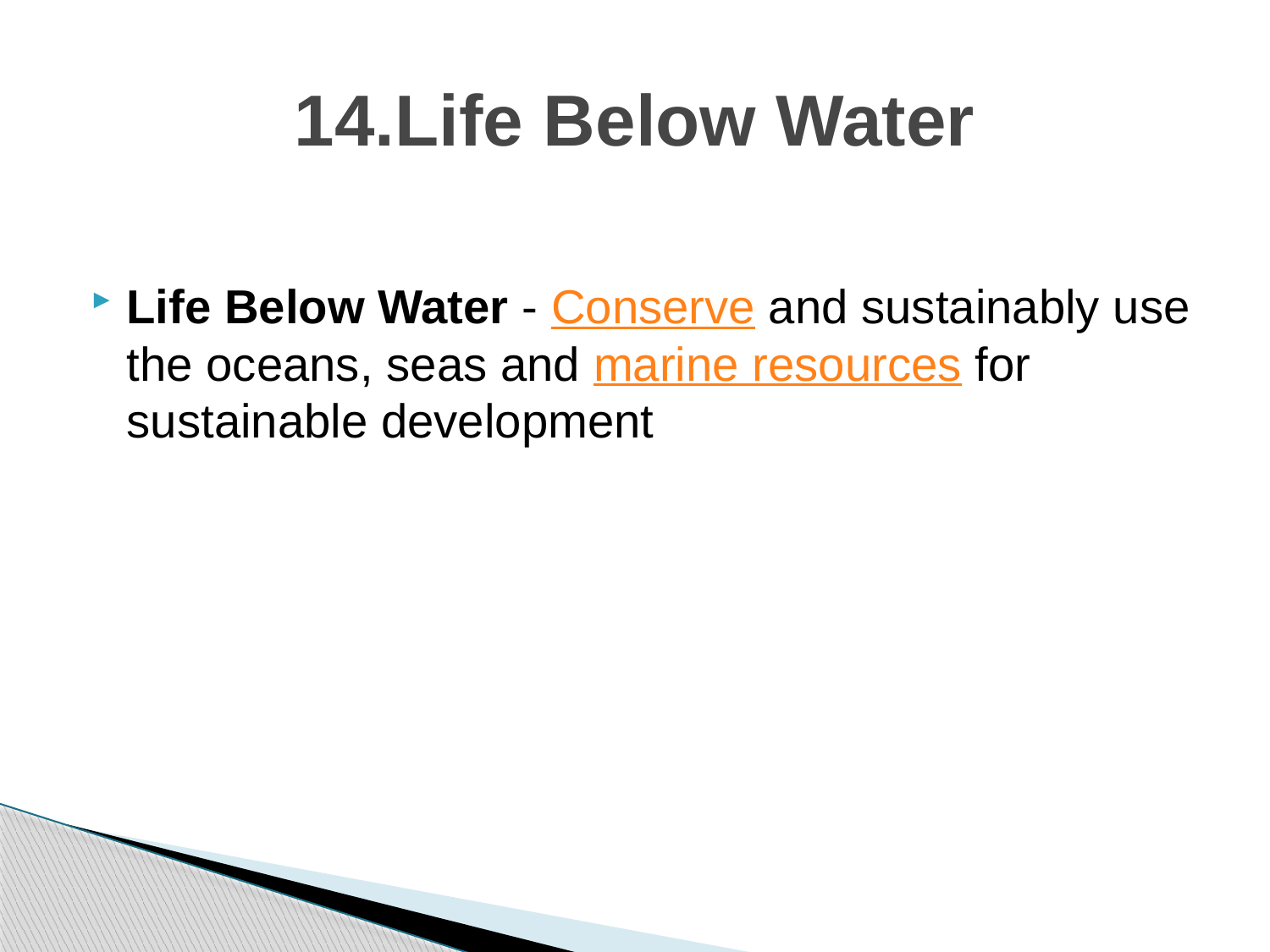

# 14.Life Below Water

Life Below Water - Conserve and sustainably use the oceans, seas and marine resources for sustainable development